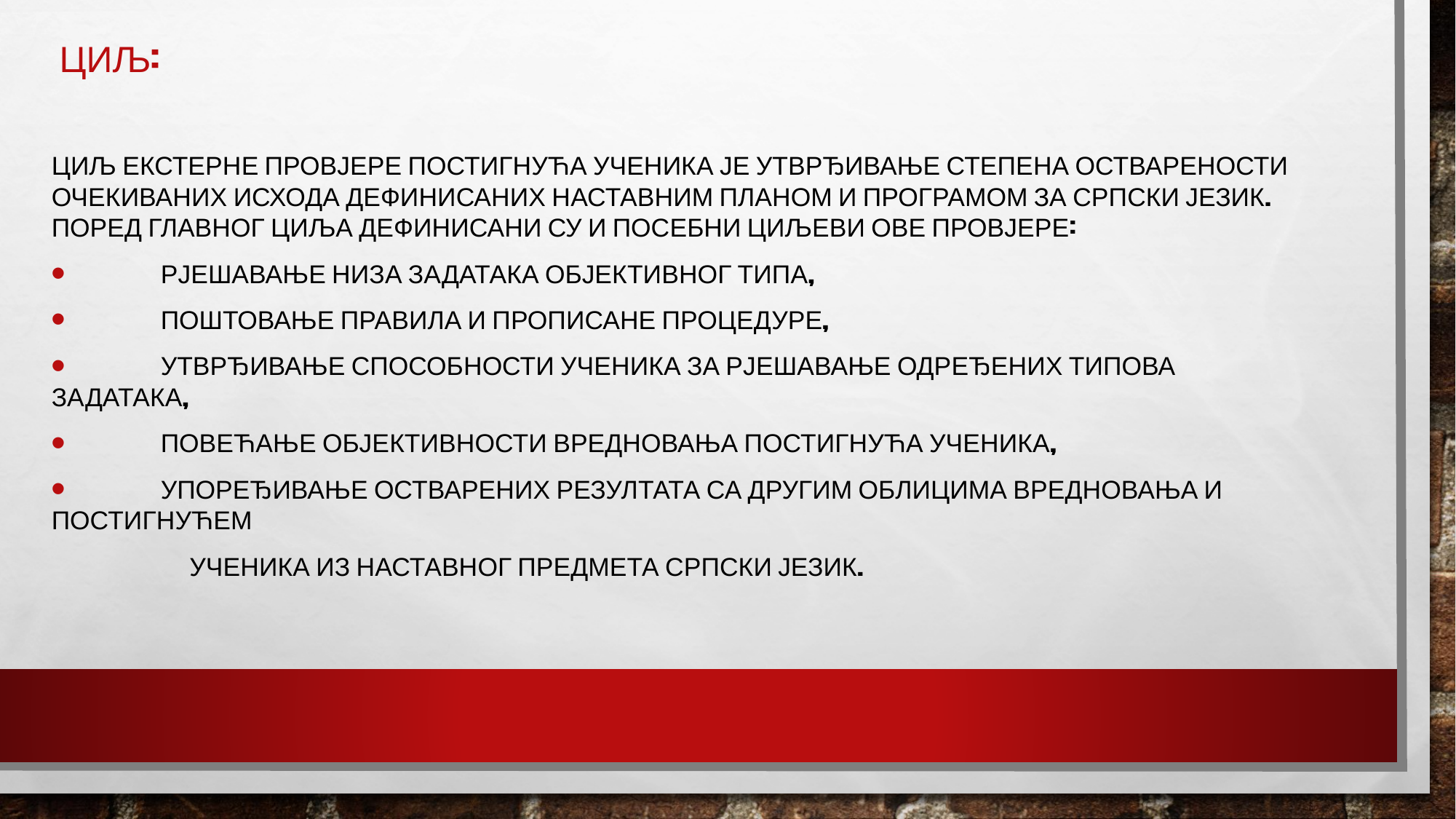

# ЦИЉ:

ЦИЉ ЕКСТЕРНЕ ПРОВЈЕРЕ ПОСТИГНУЋА УЧЕНИКА ЈЕ УТВРЂИВАЊЕ СТЕПЕНА ОСТВАРЕНОСТИ ОЧЕКИВАНИХ ИСХОДА ДЕФИНИСАНИХ НАСТАВНИМ ПЛАНОМ И ПРОГРАМОМ ЗА СРПСКИ ЈЕЗИК. ПОРЕД ГЛАВНОГ ЦИЉА ДЕФИНИСАНИ СУ И ПОСЕБНИ ЦИЉЕВИ ОВЕ ПРОВЈЕРЕ:
	РЈЕШАВАЊЕ НИЗА ЗАДАТАКА ОБЈЕКТИВНОГ ТИПА,
	ПОШТОВАЊЕ ПРАВИЛА И ПРОПИСАНЕ ПРОЦЕДУРЕ,
	УТВРЂИВАЊЕ СПОСОБНОСТИ УЧЕНИКА ЗА РЈЕШАВАЊЕ ОДРЕЂЕНИХ ТИПОВА ЗАДАТАКА,
	ПОВЕЋАЊЕ ОБЈЕКТИВНОСТИ ВРЕДНОВАЊА ПОСТИГНУЋА УЧЕНИКА,
	УПОРЕЂИВАЊЕ ОСТВАРЕНИХ РЕЗУЛТАТА СА ДРУГИМ ОБЛИЦИМА ВРЕДНОВАЊА И ПОСТИГНУЋЕМ
                       УЧЕНИКА ИЗ НАСТАВНОГ ПРЕДМЕТА СРПСКИ ЈЕЗИК.